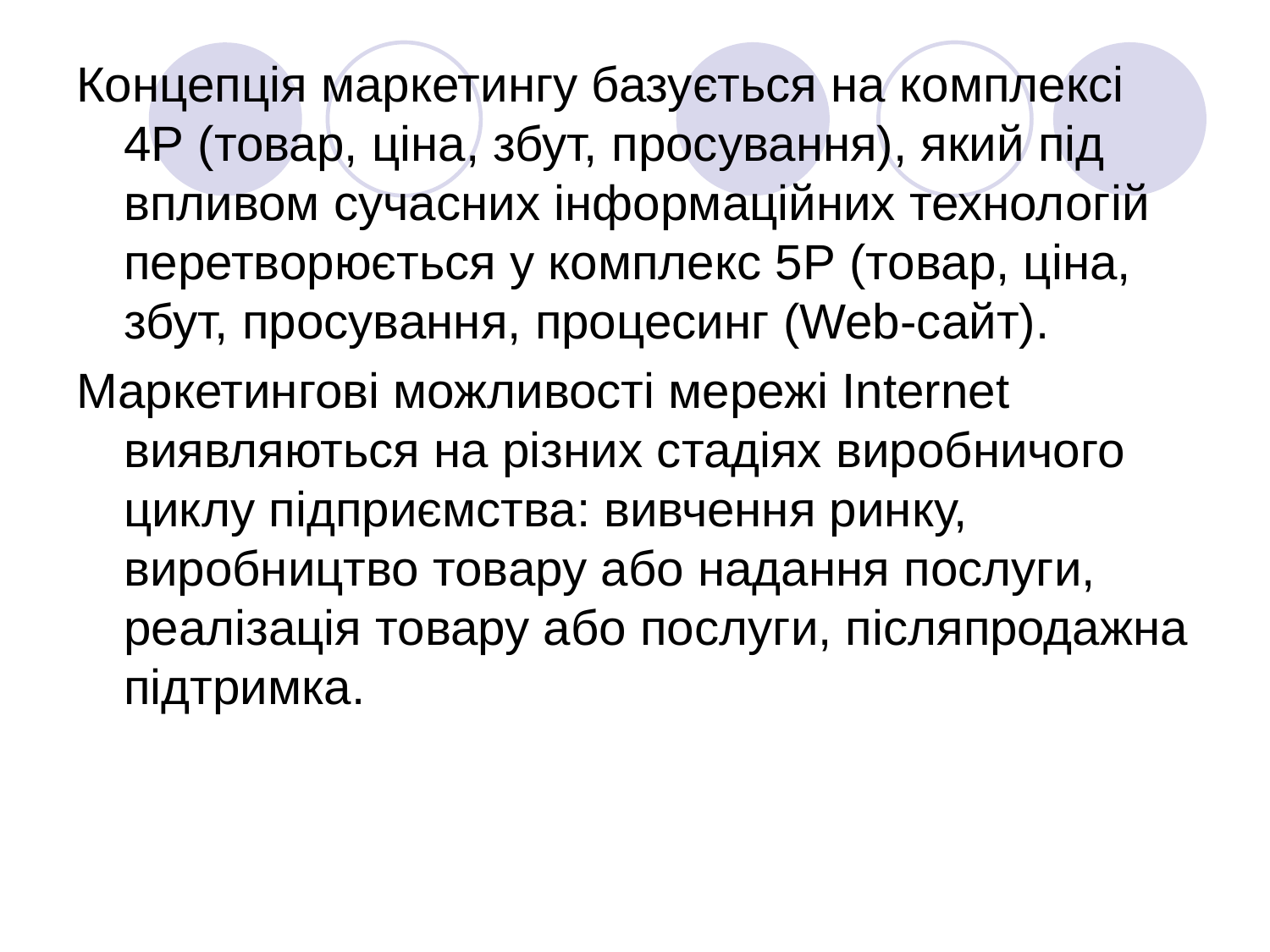

Концепція маркетингу базується на комплексі 4Р (товар, ціна, збут, просування), який під впливом сучасних інформаційних технологій перетворюється у комплекс 5Р (товар, ціна, збут, просування, процесинг (Web-сайт).
Маркетингові можливості мережі Internet виявляються на різних стадіях виробничого циклу підприємства: вивчення ринку, виробництво товару або надання послуги, реалізація товару або послуги, післяпродажна підтримка.